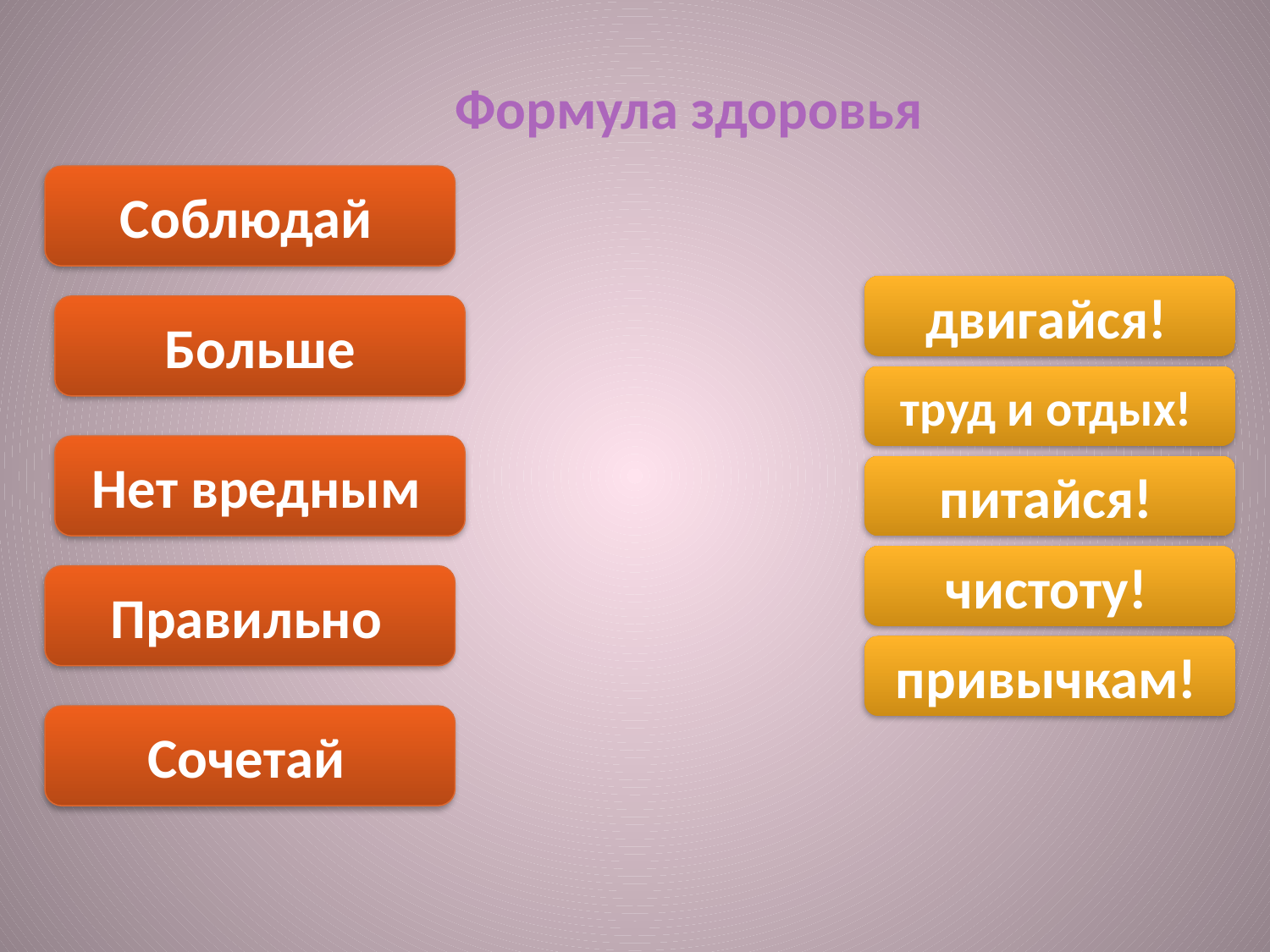

Формула здоровья
Соблюдай
двигайся!
Больше
труд и отдых!
Нет вредным
питайся!
чистоту!
Правильно
привычкам!
Сочетай